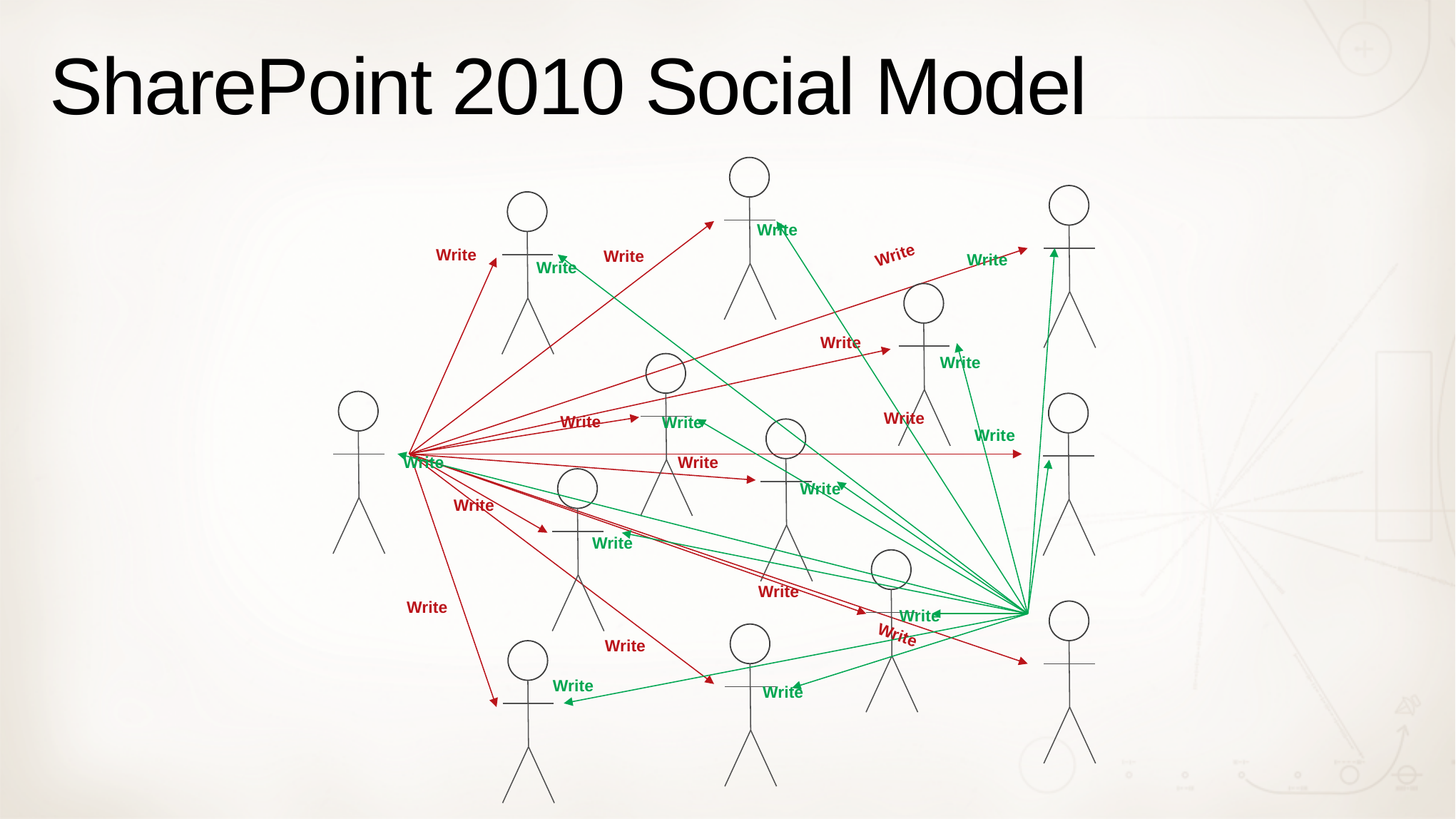

# SharePoint 2010 Social Model

 Write

 Write

 Write

 Write

 Write

 Write
 Write

 Write

 Write

 Write
 Write
 Write
 Write
 Write
 Write
 Write
 Write
 Write
 Write
 Write
 Write
 Write
 Write
 Write